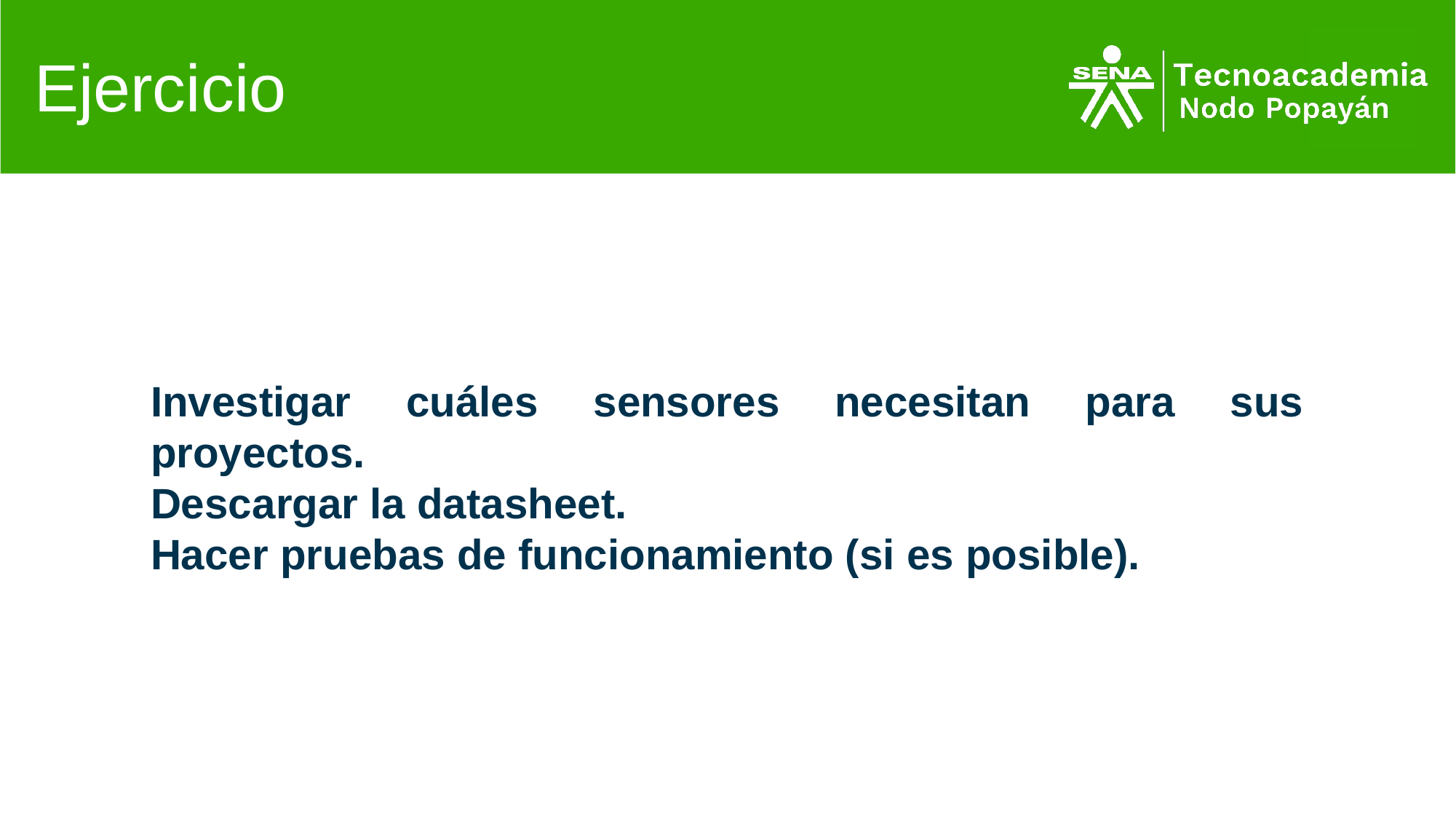

# Ejercicio
Investigar cuáles sensores necesitan para sus proyectos.
Descargar la datasheet.
Hacer pruebas de funcionamiento (si es posible).